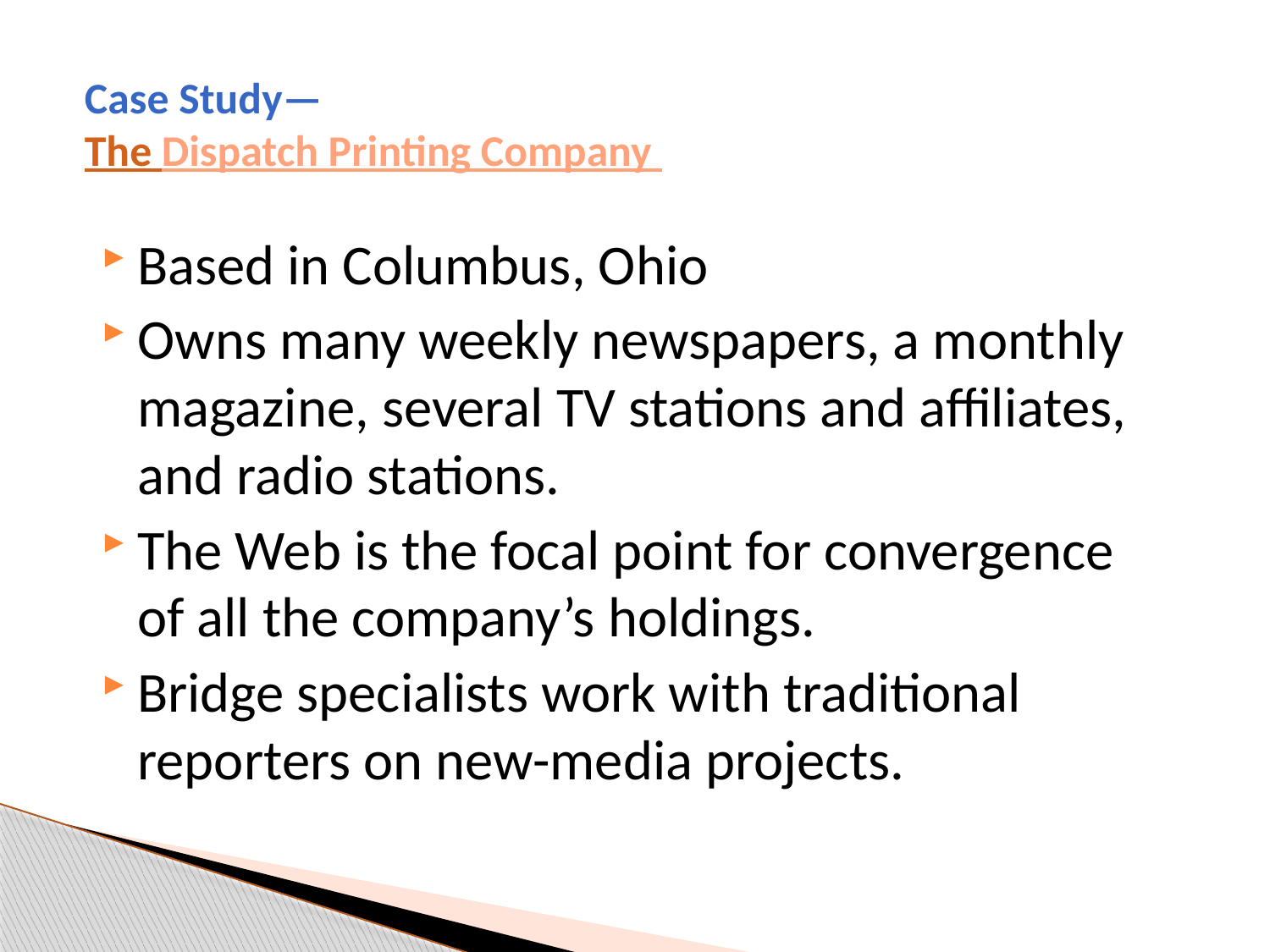

# Case Study— The Dispatch Printing Company
Based in Columbus, Ohio
Owns many weekly newspapers, a monthly magazine, several TV stations and affiliates, and radio stations.
The Web is the focal point for convergence of all the company’s holdings.
Bridge specialists work with traditional reporters on new-media projects.